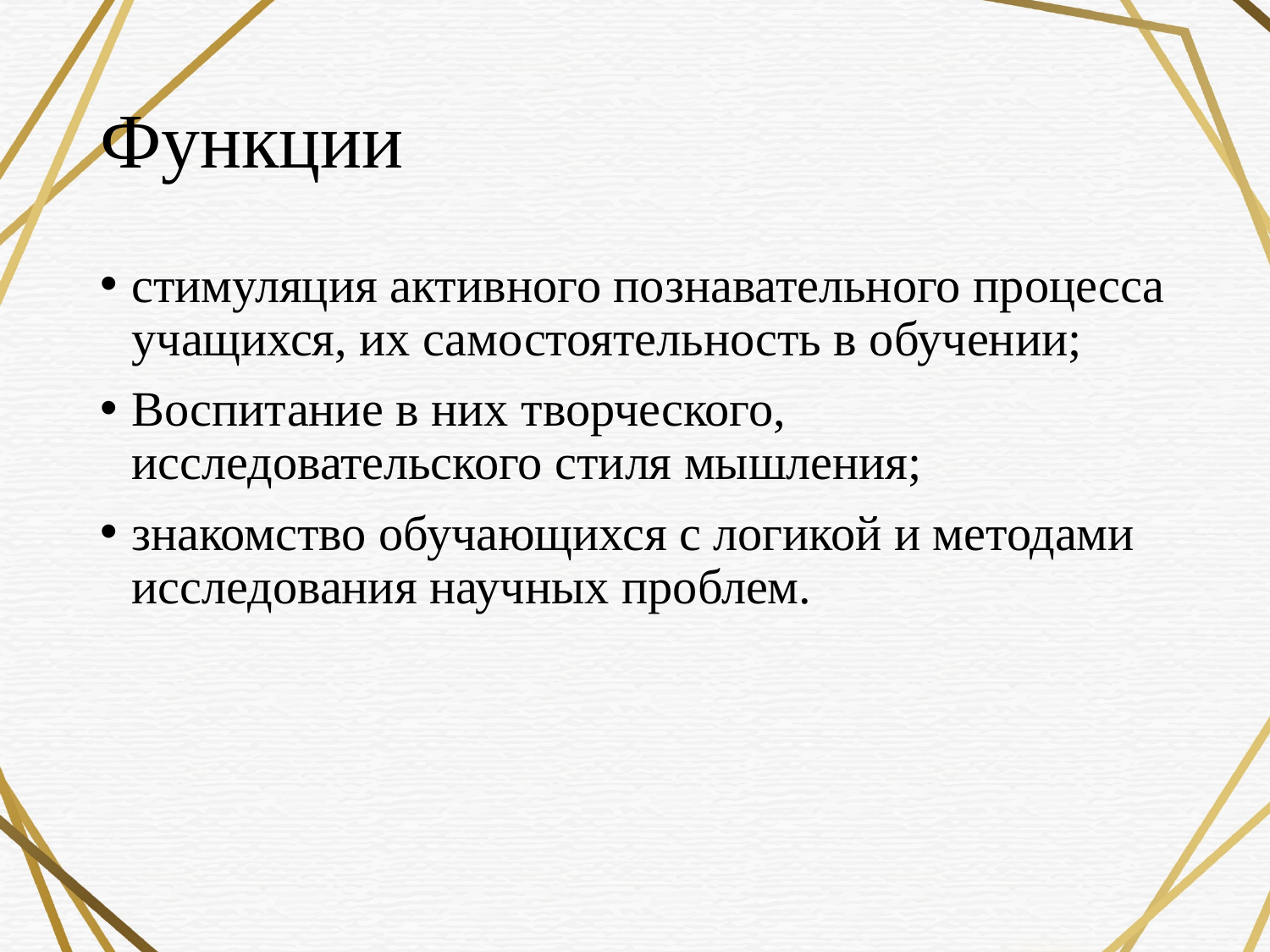

# Функции
стимуляция активного познавательного процесса учащихся, их самостоятельность в обучении;
Воспитание в них творческого, исследовательского стиля мышления;
знакомство обучающихся с логикой и методами исследования научных проблем.